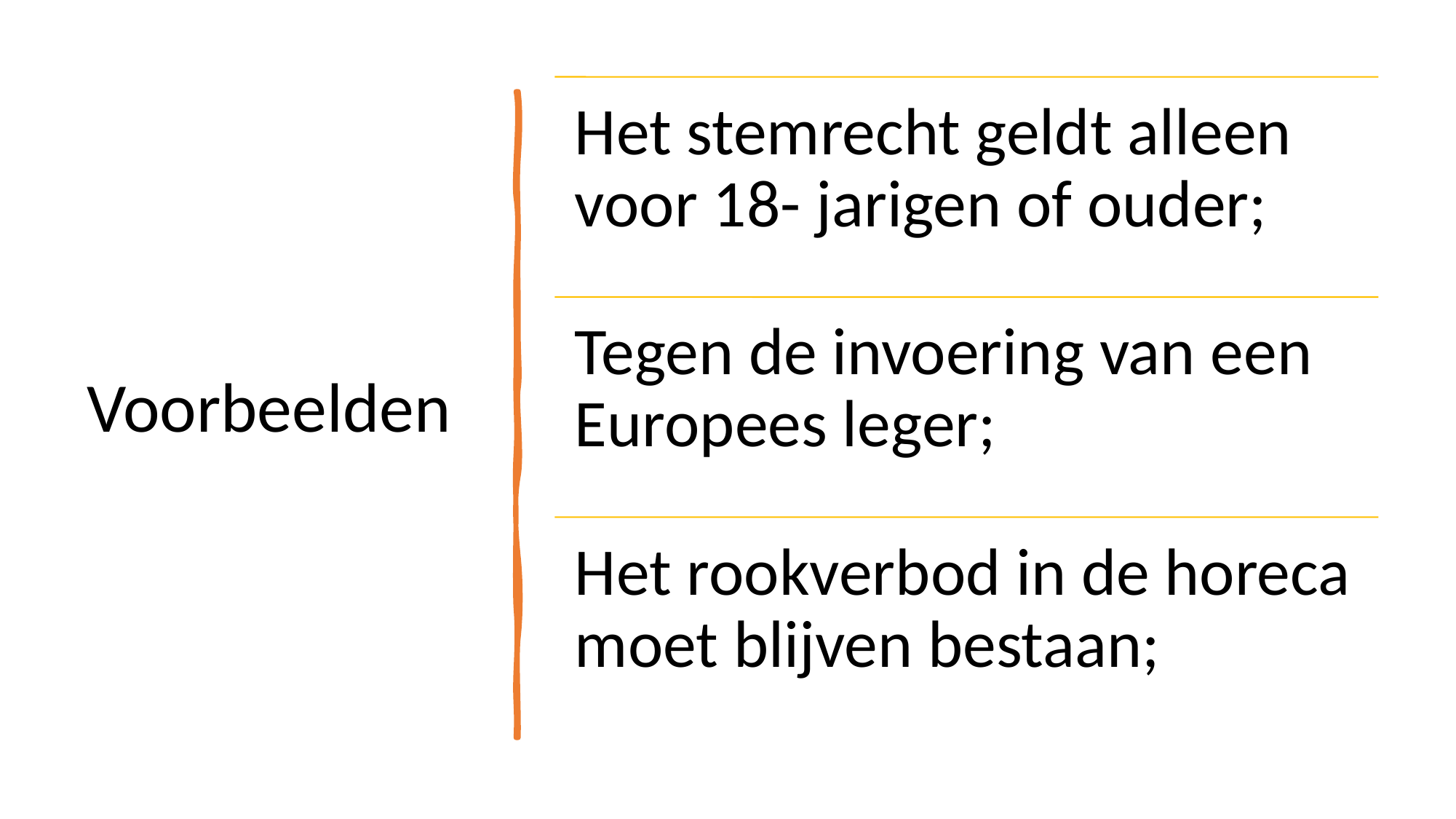

Het stemrecht geldt alleen voor 18- jarigen of ouder;
Tegen de invoering van een Europees leger;
Het rookverbod in de horeca moet blijven bestaan;
# Voorbeelden